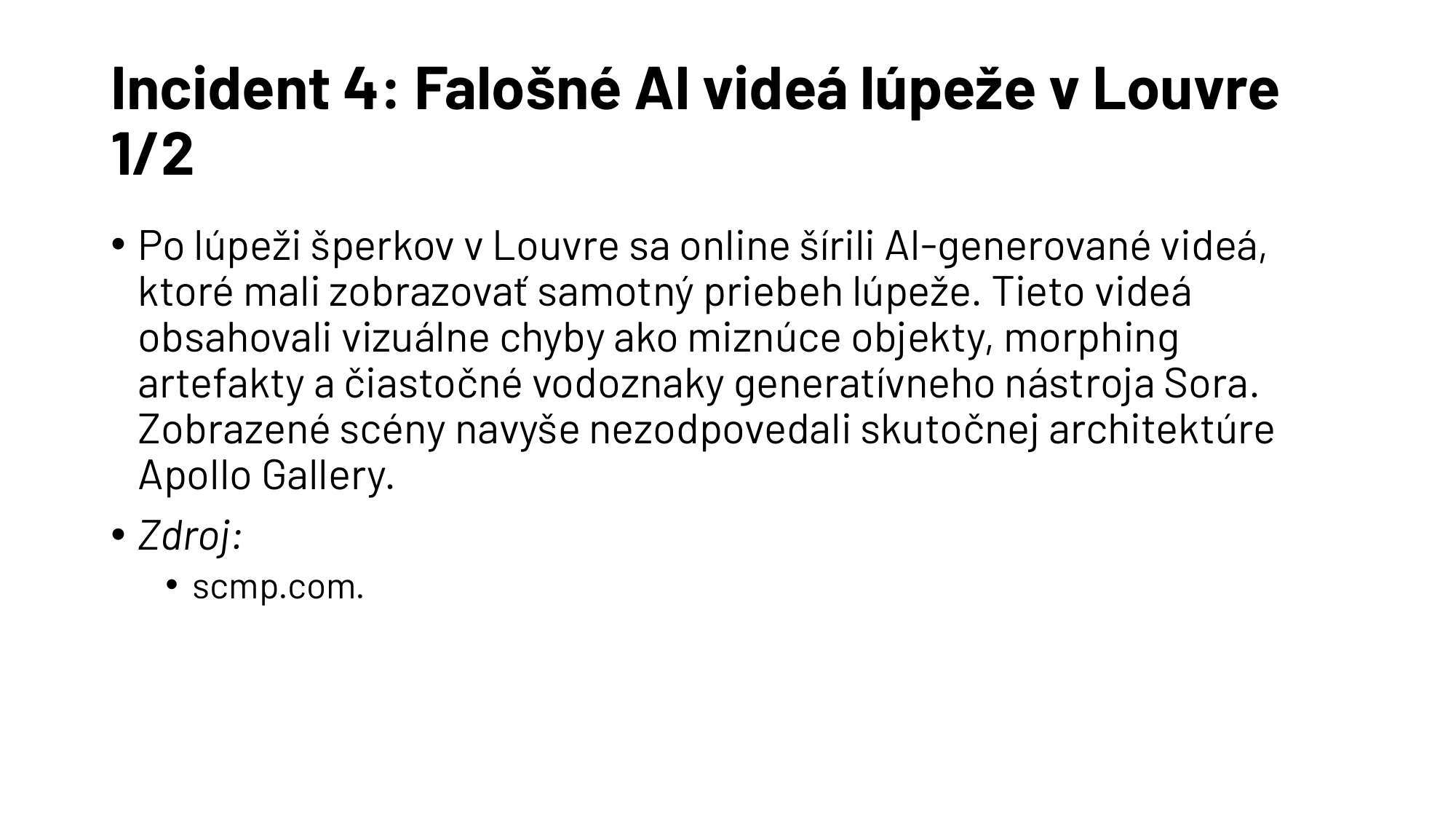

# Incident 4: Falošné AI videá lúpeže v Louvre 1/2
Po lúpeži šperkov v Louvre sa online šírili AI-generované videá, ktoré mali zobrazovať samotný priebeh lúpeže. Tieto videá obsahovali vizuálne chyby ako miznúce objekty, morphing artefakty a čiastočné vodoznaky generatívneho nástroja Sora. Zobrazené scény navyše nezodpovedali skutočnej architektúre Apollo Gallery.
Zdroj:
scmp.com.